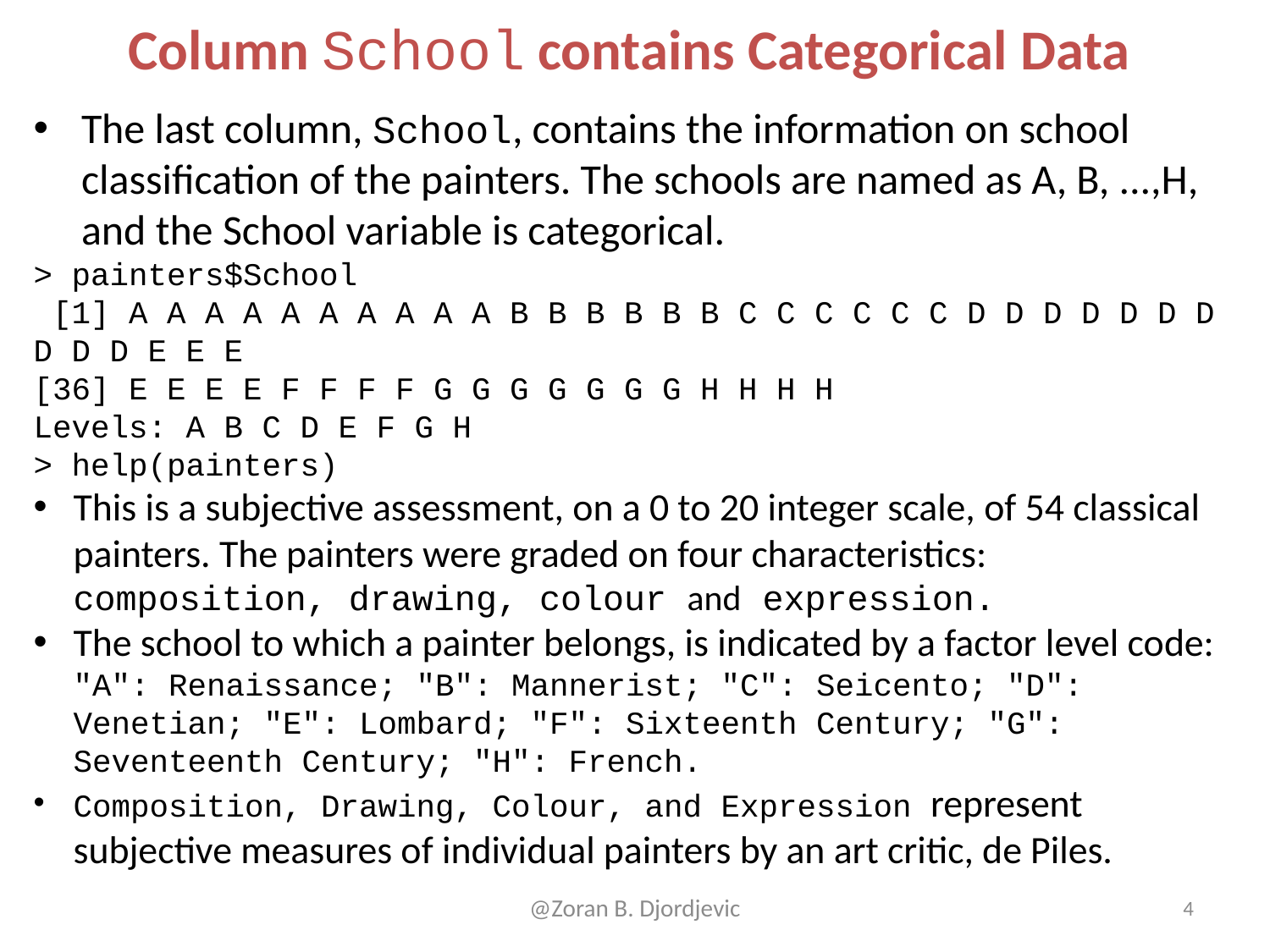

# Column School contains Categorical Data
The last column, School, contains the information on school classification of the painters. The schools are named as A, B, ...,H, and the School variable is categorical.
> painters$School
 [1] A A A A A A A A A A B B B B B B C C C C C C D D D D D D D D D D E E E
[36] E E E E F F F F G G G G G G G H H H H
Levels: A B C D E F G H
> help(painters)
This is a subjective assessment, on a 0 to 20 integer scale, of 54 classical painters. The painters were graded on four characteristics: composition, drawing, colour and expression.
The school to which a painter belongs, is indicated by a factor level code: "A": Renaissance; "B": Mannerist; "C": Seicento; "D": Venetian; "E": Lombard; "F": Sixteenth Century; "G": Seventeenth Century; "H": French.
Composition, Drawing, Colour, and Expression represent subjective measures of individual painters by an art critic, de Piles.

4
@Zoran B. Djordjevic